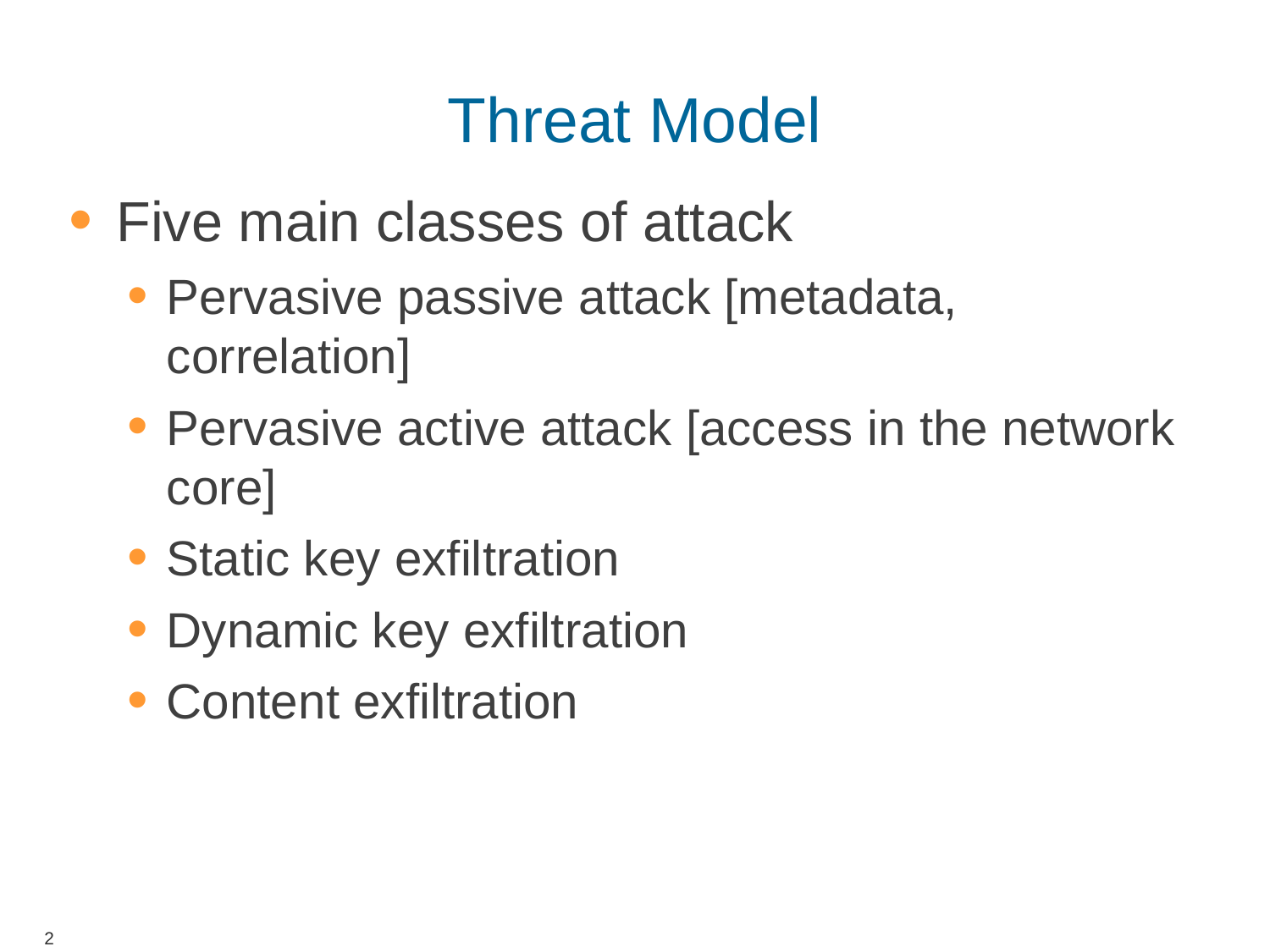

# Threat Model
Five main classes of attack
Pervasive passive attack [metadata, correlation]
Pervasive active attack [access in the network core]
Static key exfiltration
Dynamic key exfiltration
Content exfiltration
2